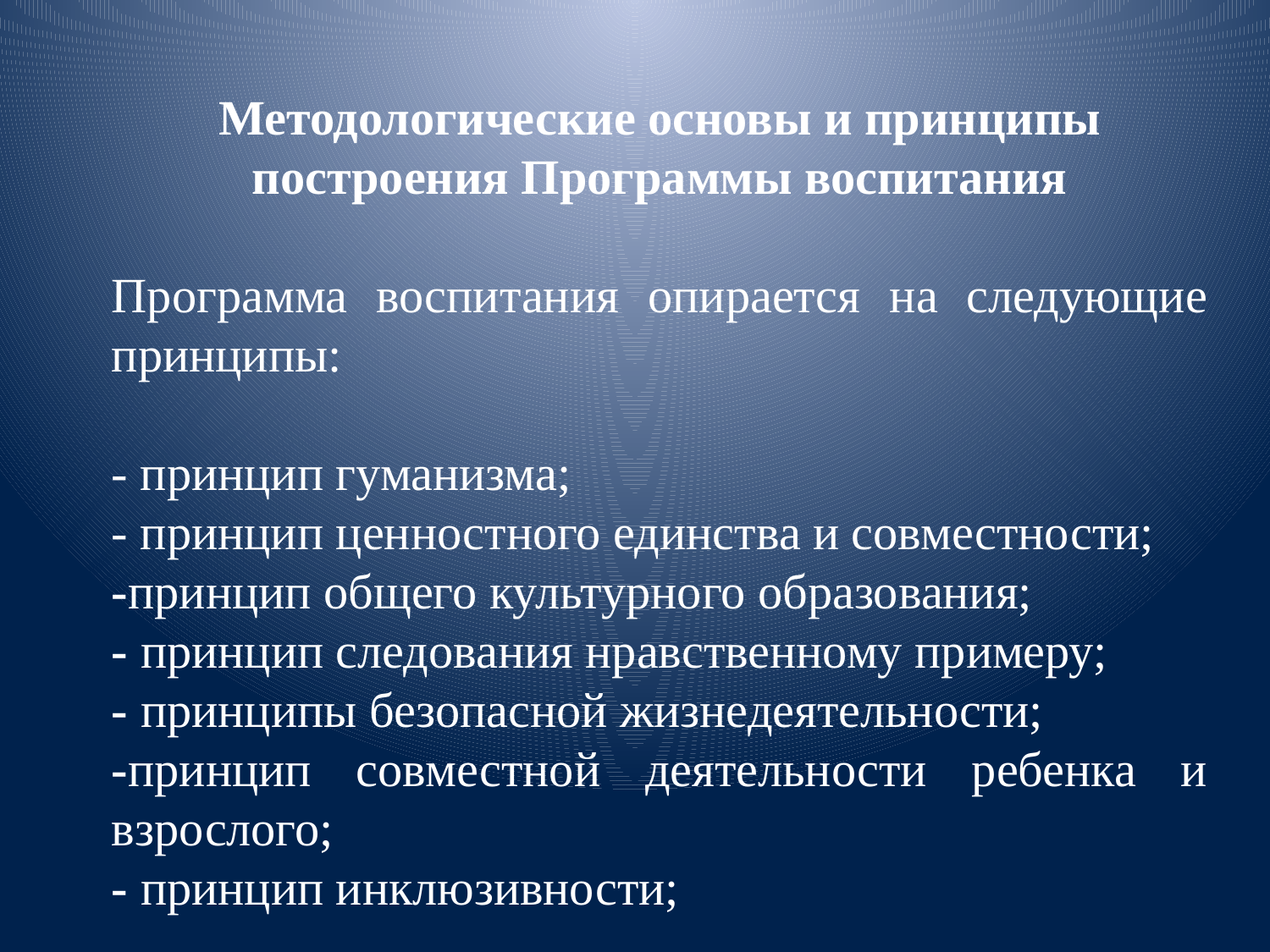

Методологические основы и принципы построения Программы воспитания

Программа воспитания опирается на следующие принципы:

- принцип гуманизма;
- принцип ценностного единства и совместности;
-принцип общего культурного образования;
- принцип следования нравственному примеру;
- принципы безопасной жизнедеятельности;
-принцип совместной деятельности ребенка и взрослого;
- принцип инклюзивности;